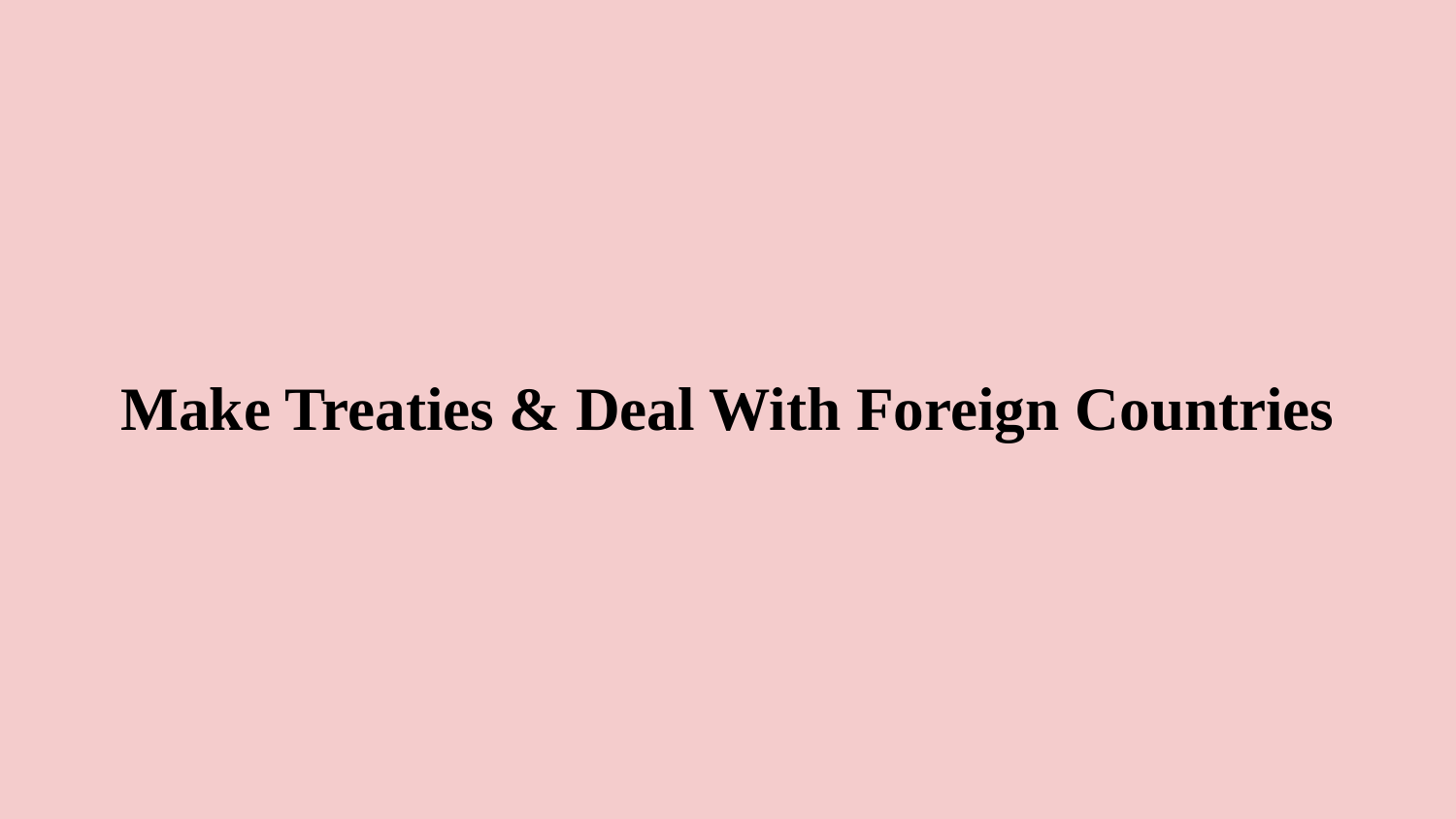

# Make Treaties & Deal With Foreign Countries